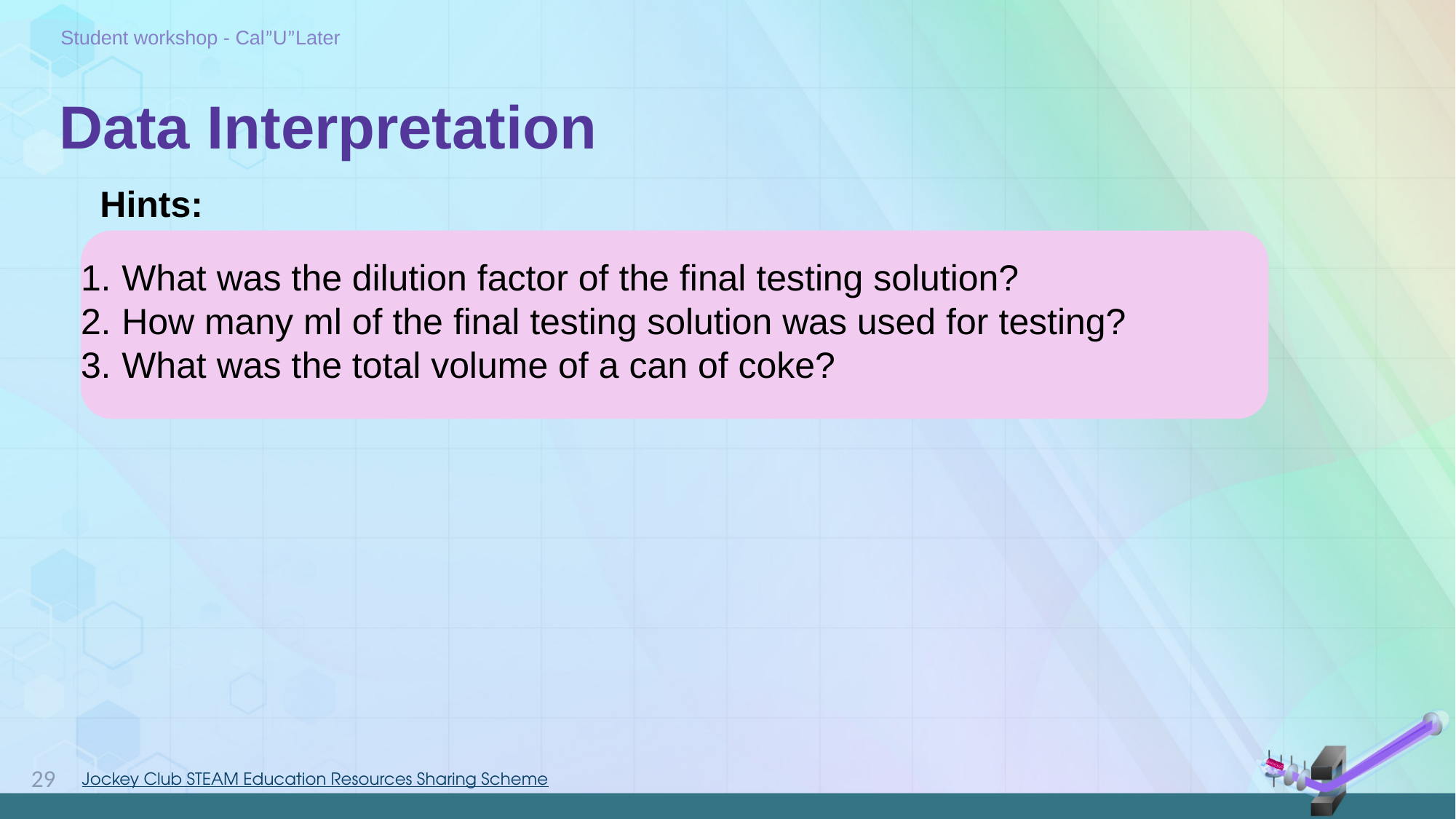

# Data Interpretation
Hints:

What was the dilution factor of the final testing solution?
How many ml of the final testing solution was used for testing?
What was the total volume of a can of coke?
29